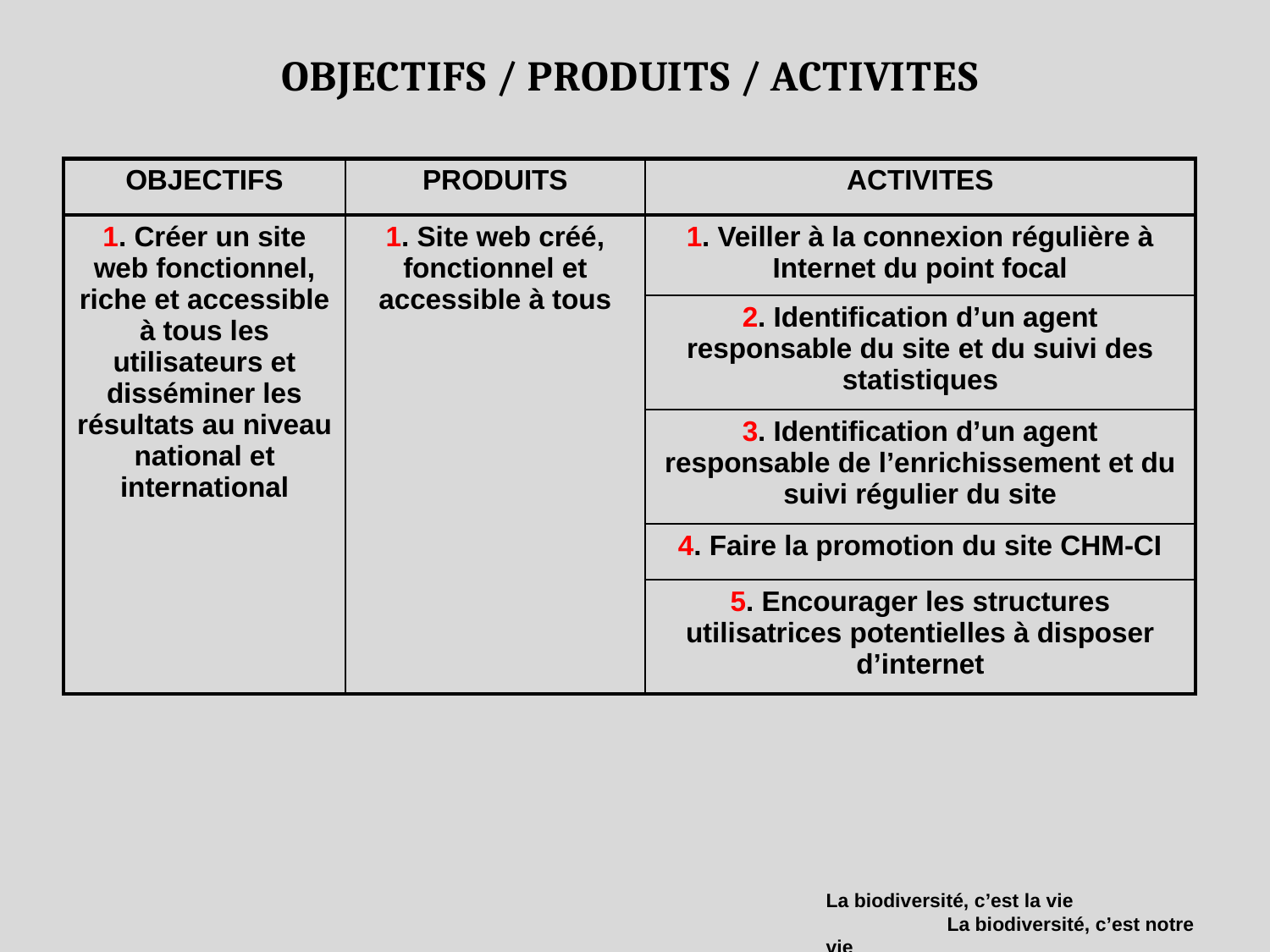

Objectifs / PRODUITS / ACTIVITES
| OBJECTIFS | PRODUITS | ACTIVITES |
| --- | --- | --- |
| 1. Créer un site web fonctionnel, riche et accessible à tous les utilisateurs et disséminer les résultats au niveau national et international | 1. Site web créé, fonctionnel et accessible à tous | 1. Veiller à la connexion régulière à Internet du point focal |
|  |  | 2. Identification d’un agent responsable du site et du suivi des statistiques |
|  |  | 3. Identification d’un agent responsable de l’enrichissement et du suivi régulier du site |
|  |  | 4. Faire la promotion du site CHM-CI |
|  |  | 5. Encourager les structures utilisatrices potentielles à disposer d’internet |
La biodiversité, c’est la vie
                      La biodiversité, c’est notre vie